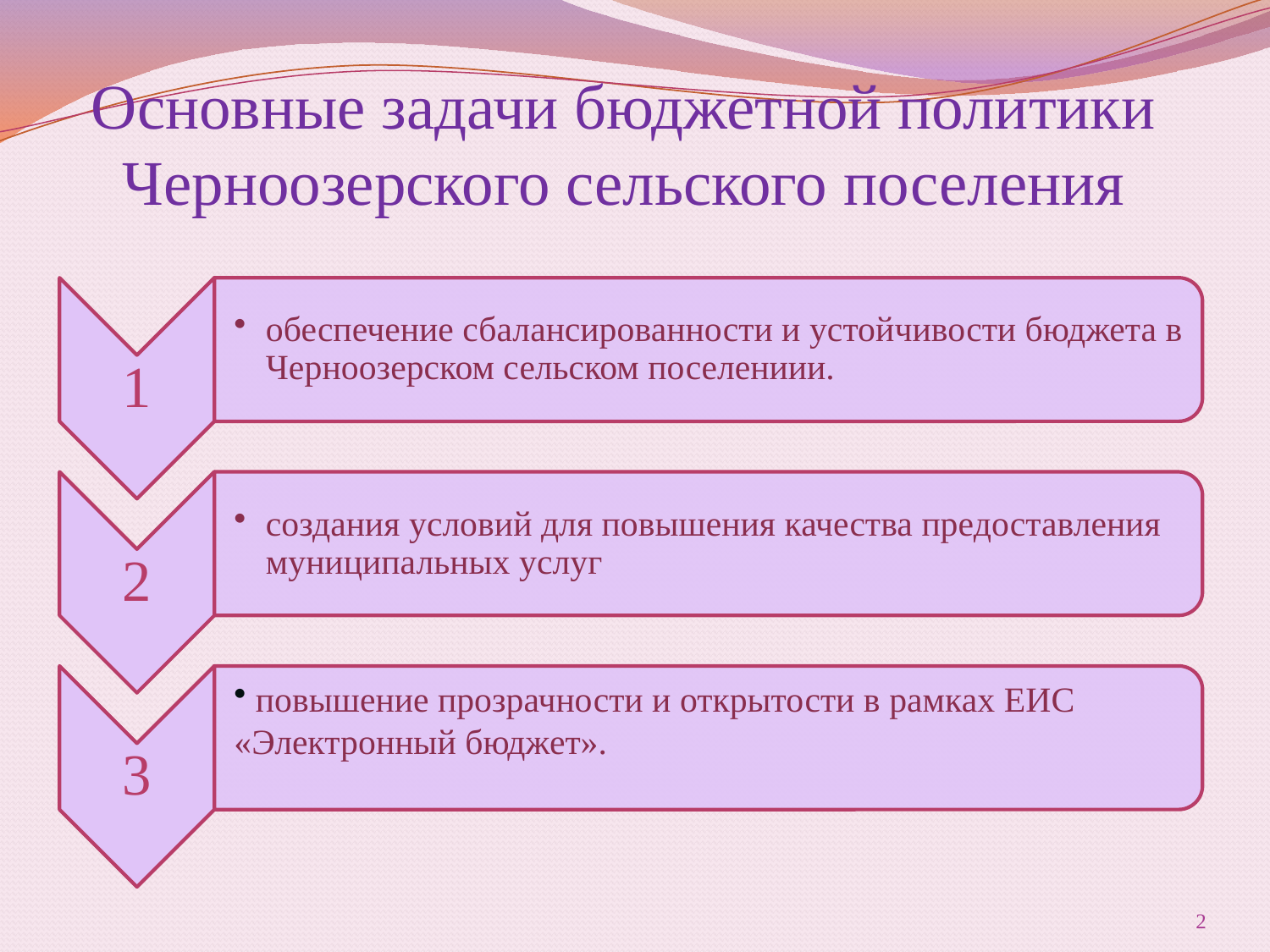

# Основные задачи бюджетной политики  Черноозерского сельского поселения
1
обеспечение сбалансированности и устойчивости бюджета в Черноозерском сельском поселениии.
2
создания условий для повышения качества предоставления муниципальных услуг
3
 повышение прозрачности и открытости в рамках ЕИС «Электронный бюджет».

2